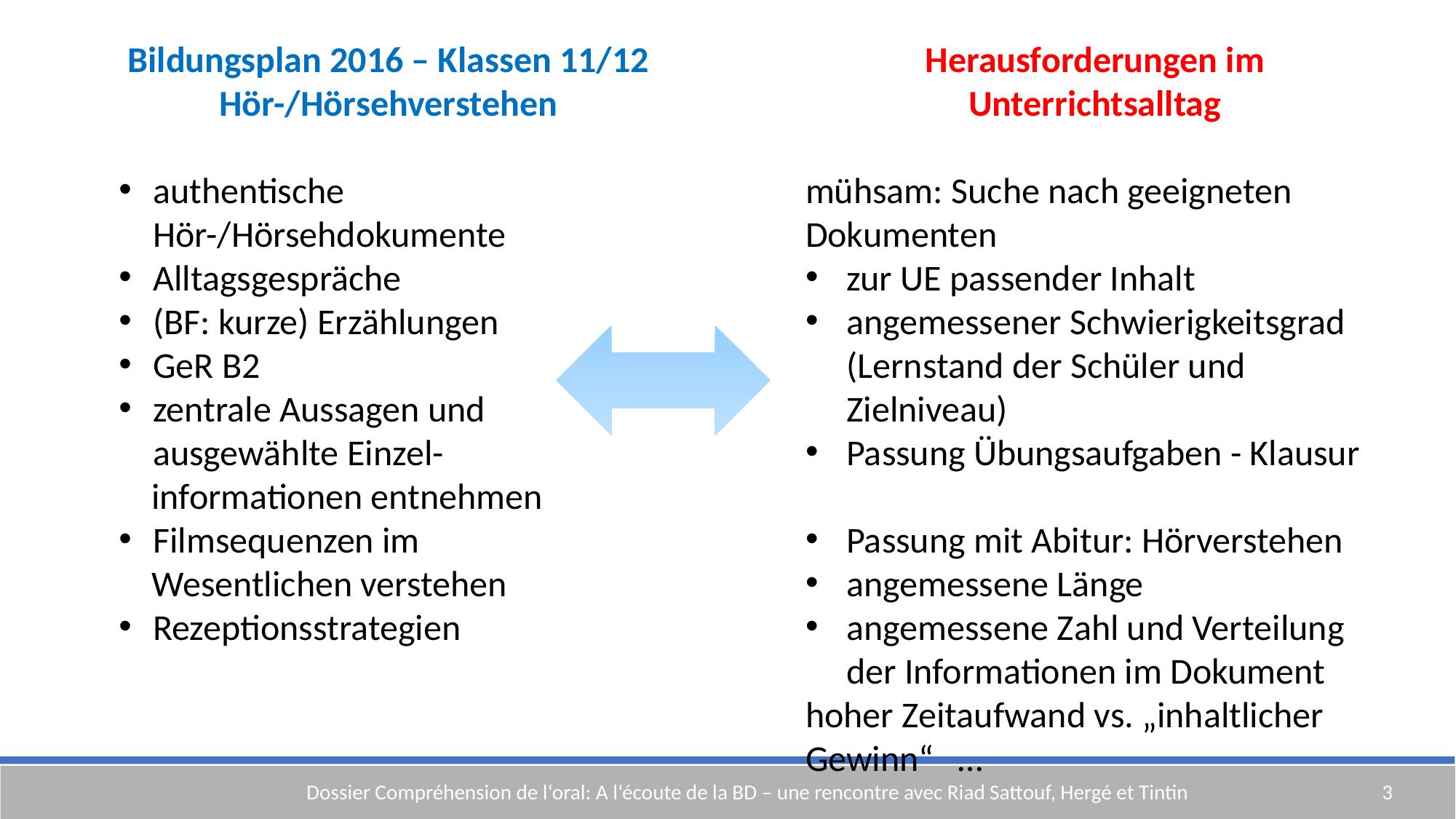

Bildungsplan 2016 – Klassen 11/12
Hör-/Hörsehverstehen

authentische Hör-/Hörsehdokumente
Alltagsgespräche
(BF: kurze) Erzählungen
GeR B2
zentrale Aussagen und ausgewählte Einzel-
    informationen entnehmen
Filmsequenzen im
    Wesentlichen verstehen
Rezeptionsstrategien
Herausforderungen im Unterrichtsalltag

mühsam: Suche nach geeigneten Dokumenten
zur UE passender Inhalt
angemessener Schwierigkeitsgrad (Lernstand der Schüler und
     Zielniveau)
Passung Übungsaufgaben - Klausur
Passung mit Abitur: Hörverstehen
angemessene Länge
angemessene Zahl und Verteilung der Informationen im Dokument
hoher Zeitaufwand vs. „inhaltlicher Gewinn“   …